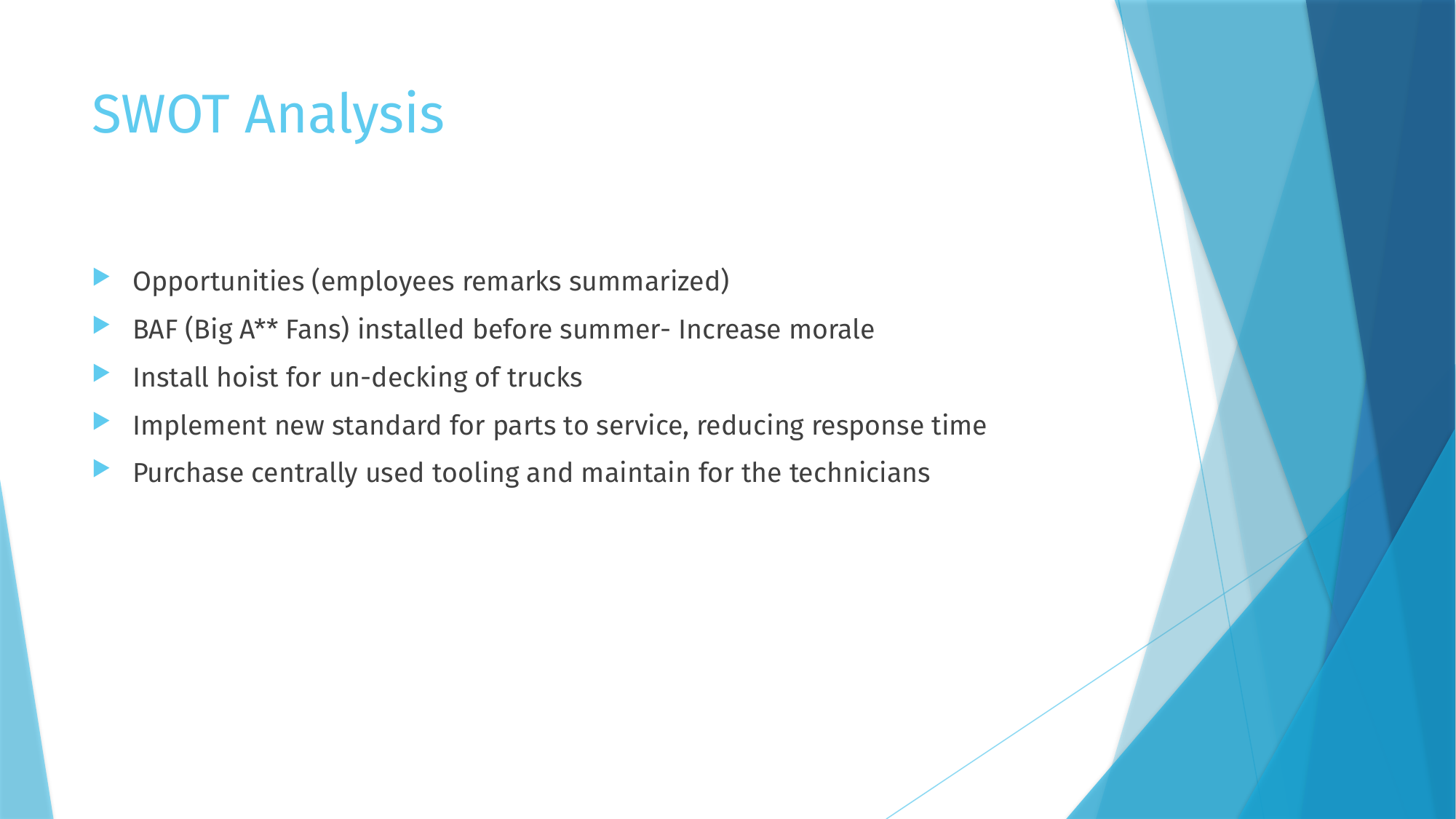

# SWOT Analysis
Opportunities (employees remarks summarized)
BAF (Big A** Fans) installed before summer- Increase morale
Install hoist for un-decking of trucks
Implement new standard for parts to service, reducing response time
Purchase centrally used tooling and maintain for the technicians